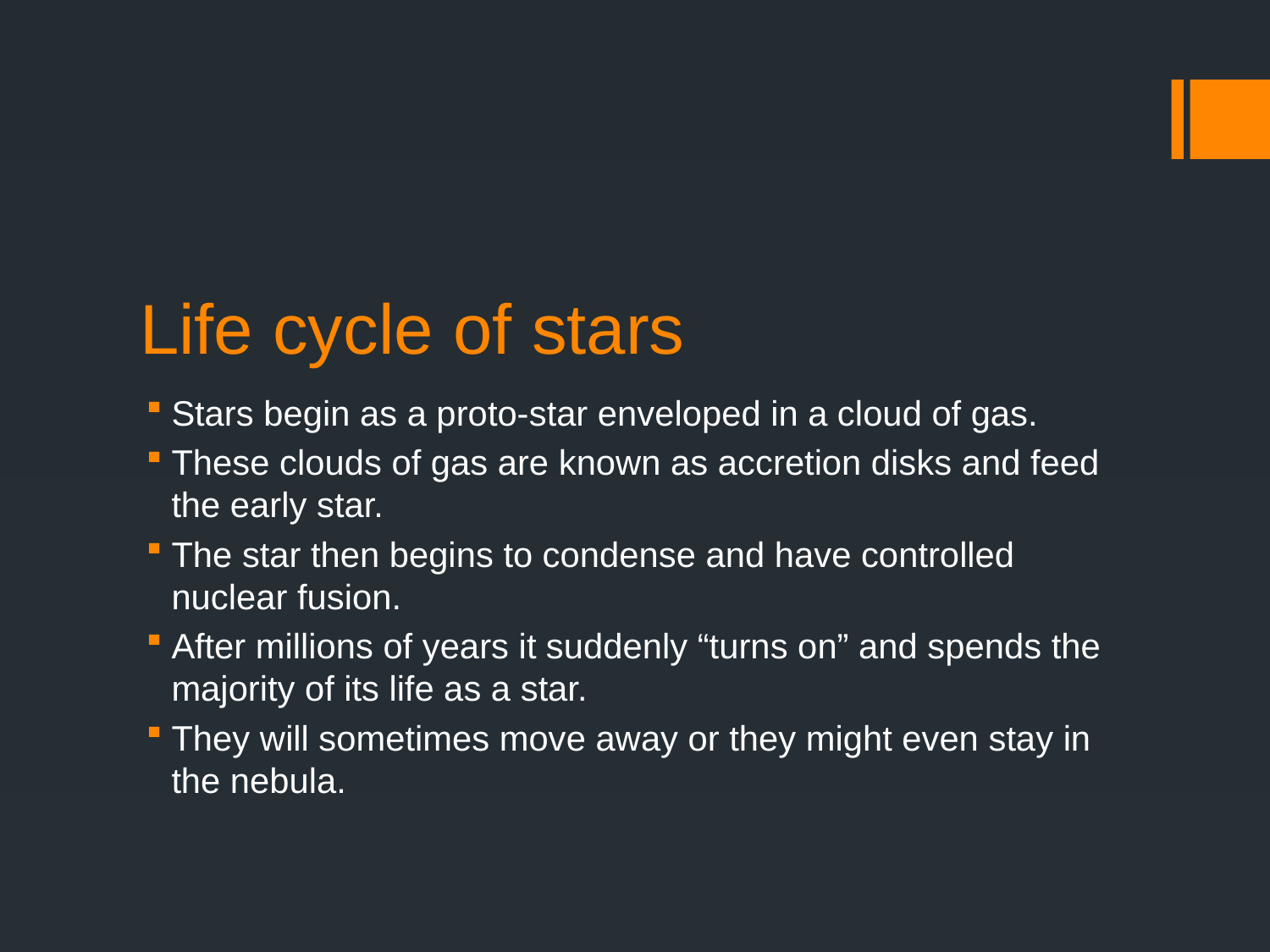

# Life cycle of stars
Stars begin as a proto-star enveloped in a cloud of gas.
These clouds of gas are known as accretion disks and feed the early star.
The star then begins to condense and have controlled nuclear fusion.
After millions of years it suddenly “turns on” and spends the majority of its life as a star.
They will sometimes move away or they might even stay in the nebula.